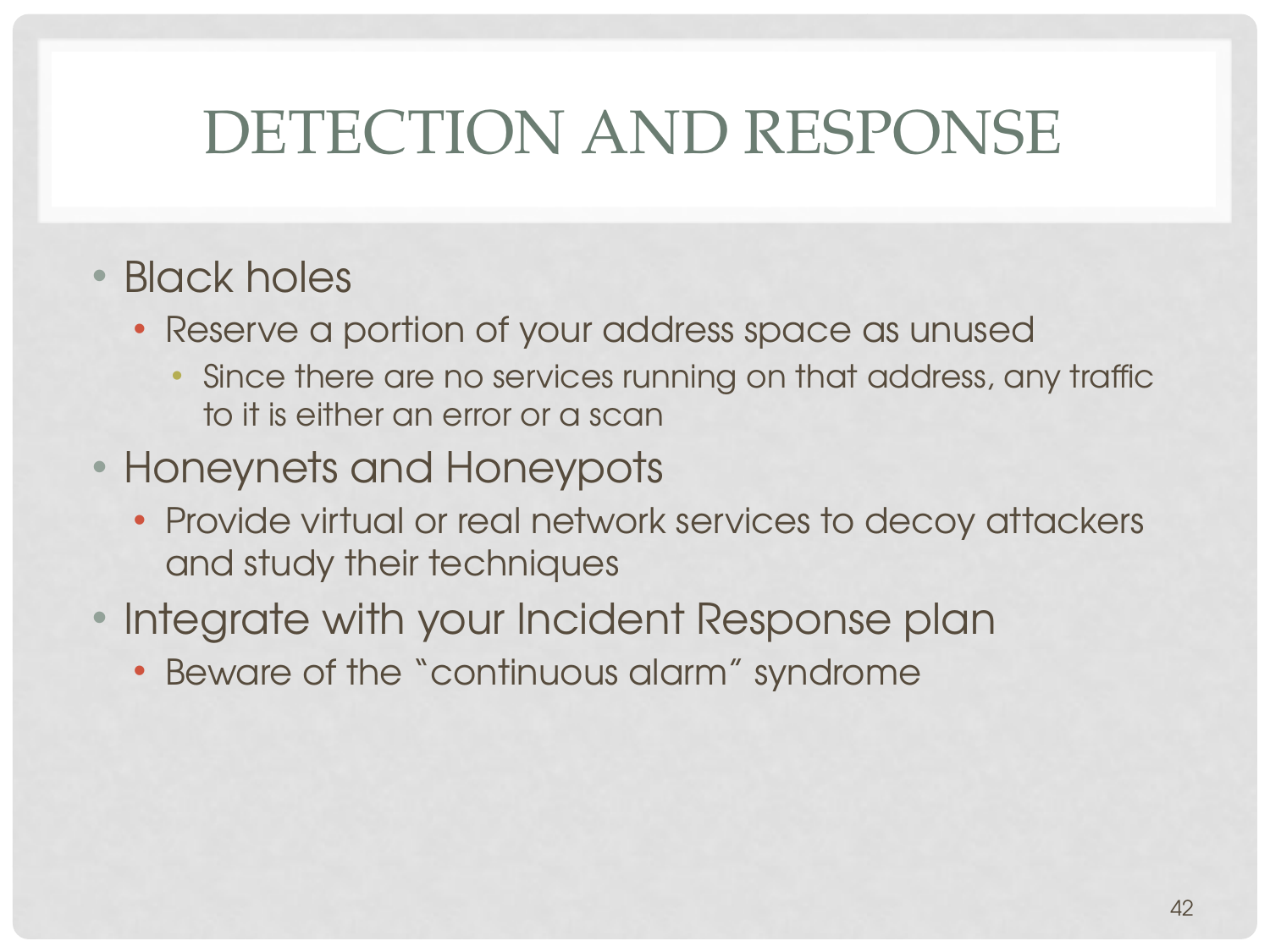

# Detection and Response
Black holes
Reserve a portion of your address space as unused
Since there are no services running on that address, any traffic to it is either an error or a scan
Honeynets and Honeypots
Provide virtual or real network services to decoy attackers and study their techniques
Integrate with your Incident Response plan
Beware of the “continuous alarm” syndrome
42